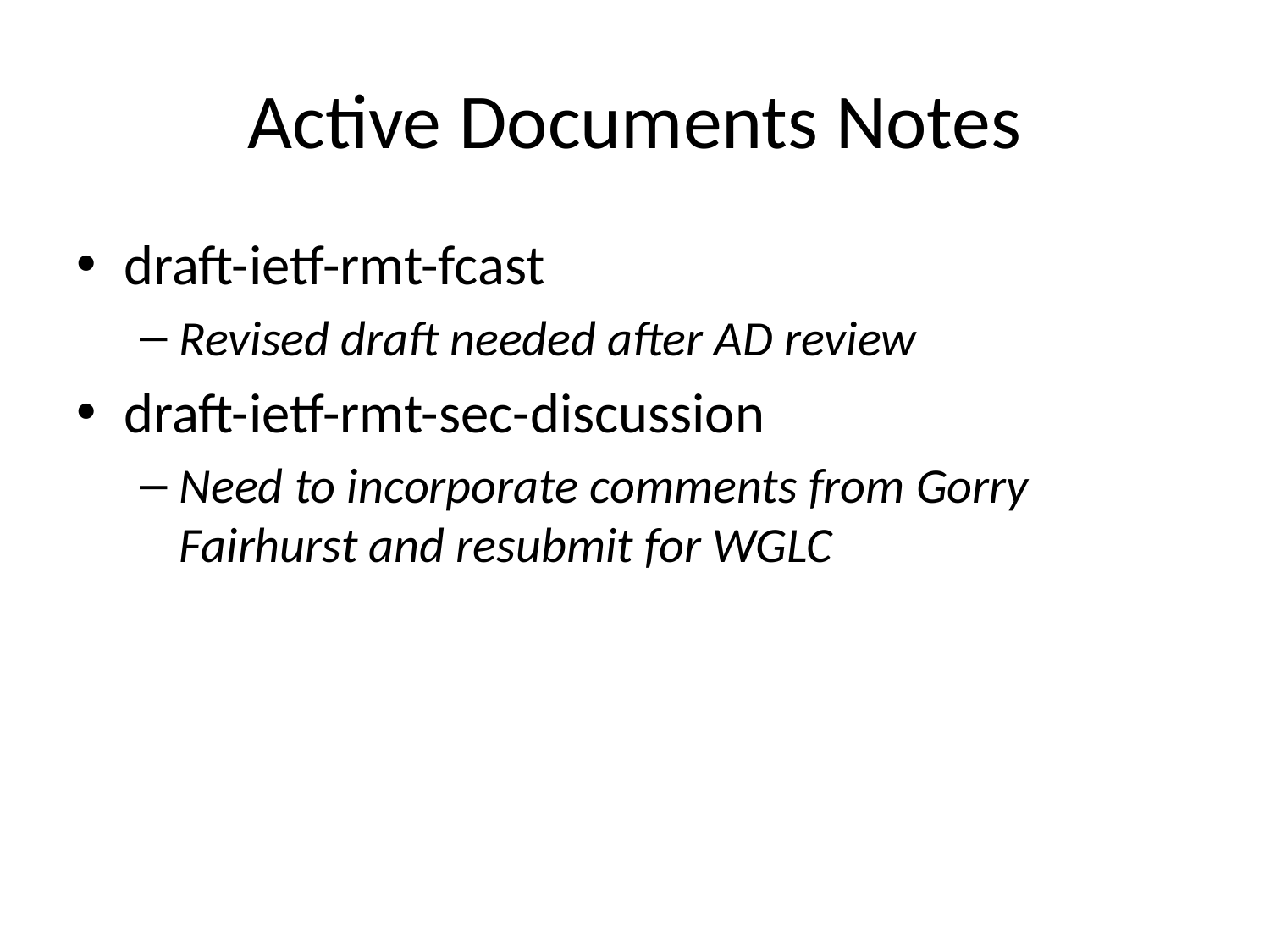

# Active Documents Notes
draft-ietf-rmt-fcast
Revised draft needed after AD review
draft-ietf-rmt-sec-discussion
Need to incorporate comments from Gorry Fairhurst and resubmit for WGLC